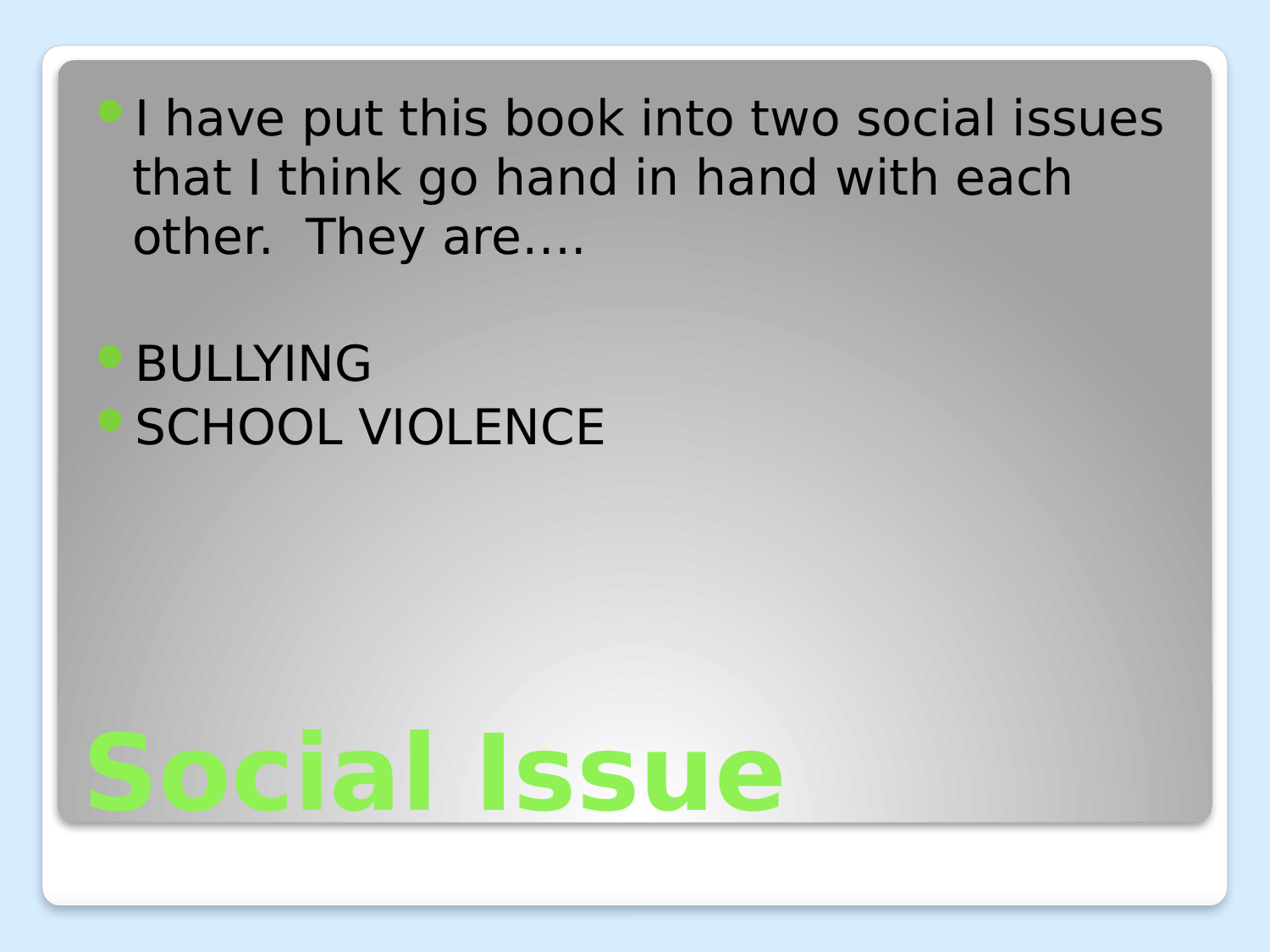

I have put this book into two social issues that I think go hand in hand with each other.  They are….

BULLYING
SCHOOL VIOLENCE
# Social Issue